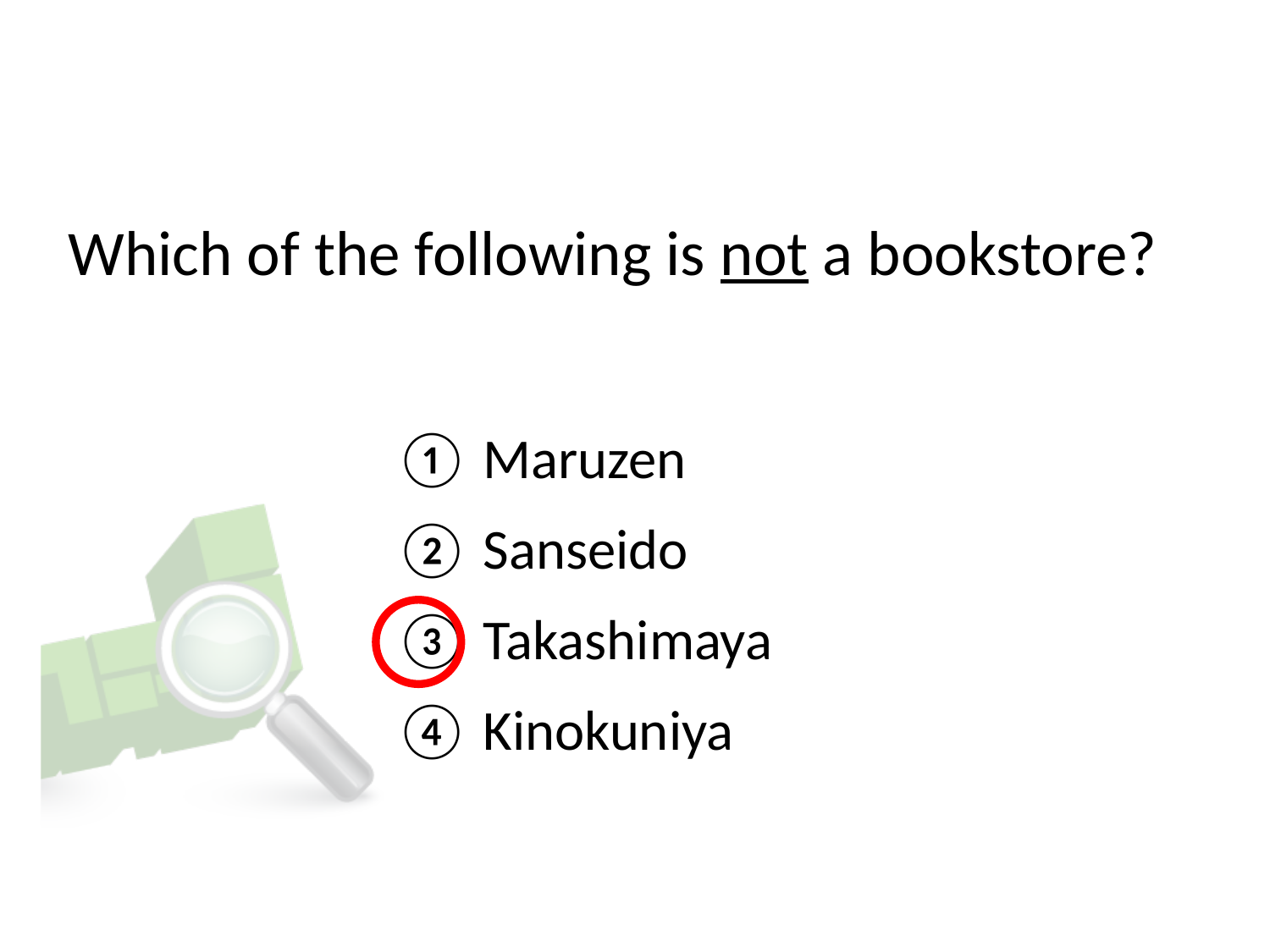

# Which of the following is not a bookstore?
① Maruzen
② Sanseido
③ Takashimaya
④ Kinokuniya